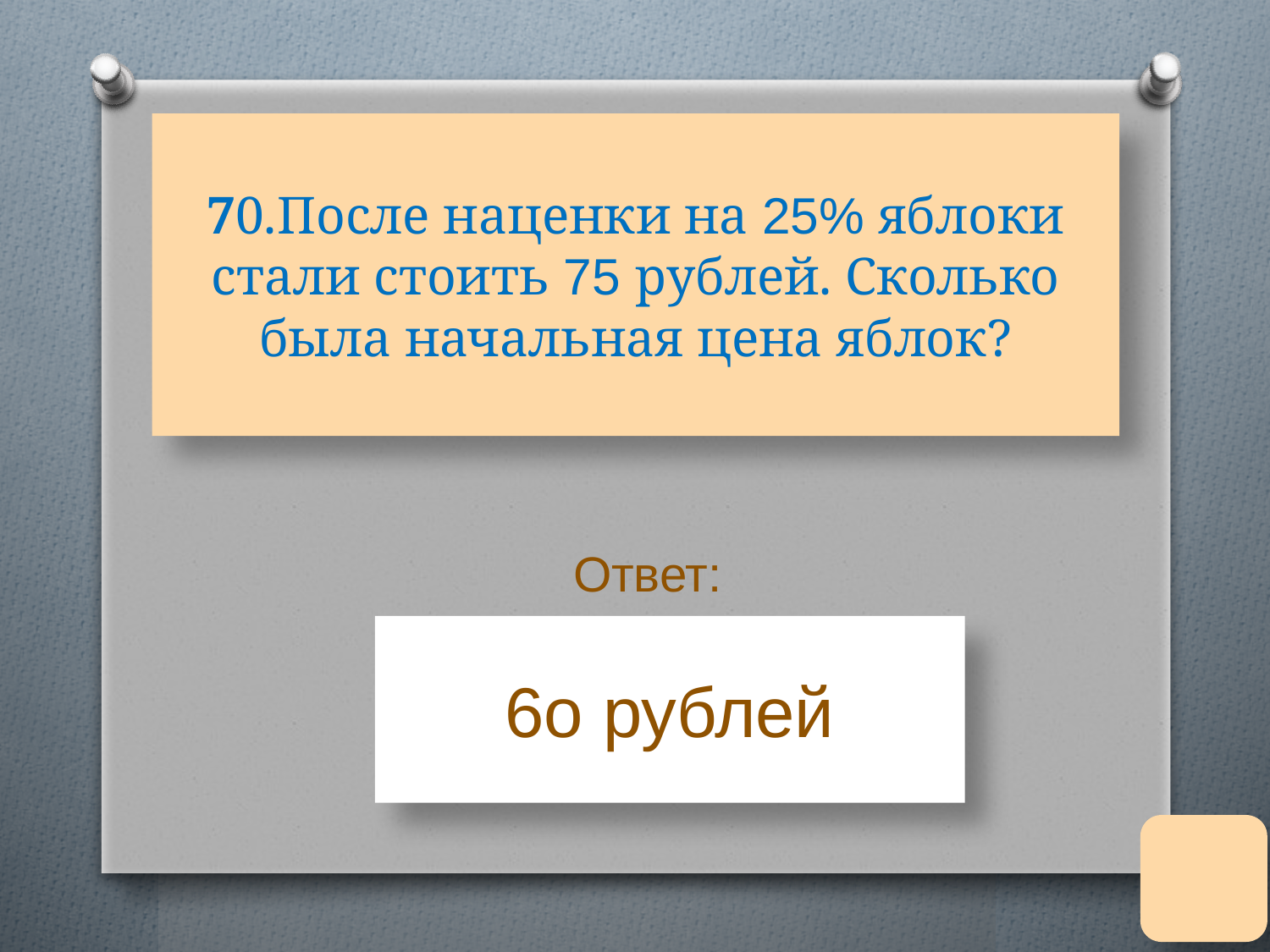

# 70.После наценки на 25% яблоки стали стоить 75 рублей. Сколько была начальная цена яблок?
Ответ:
6о рублей